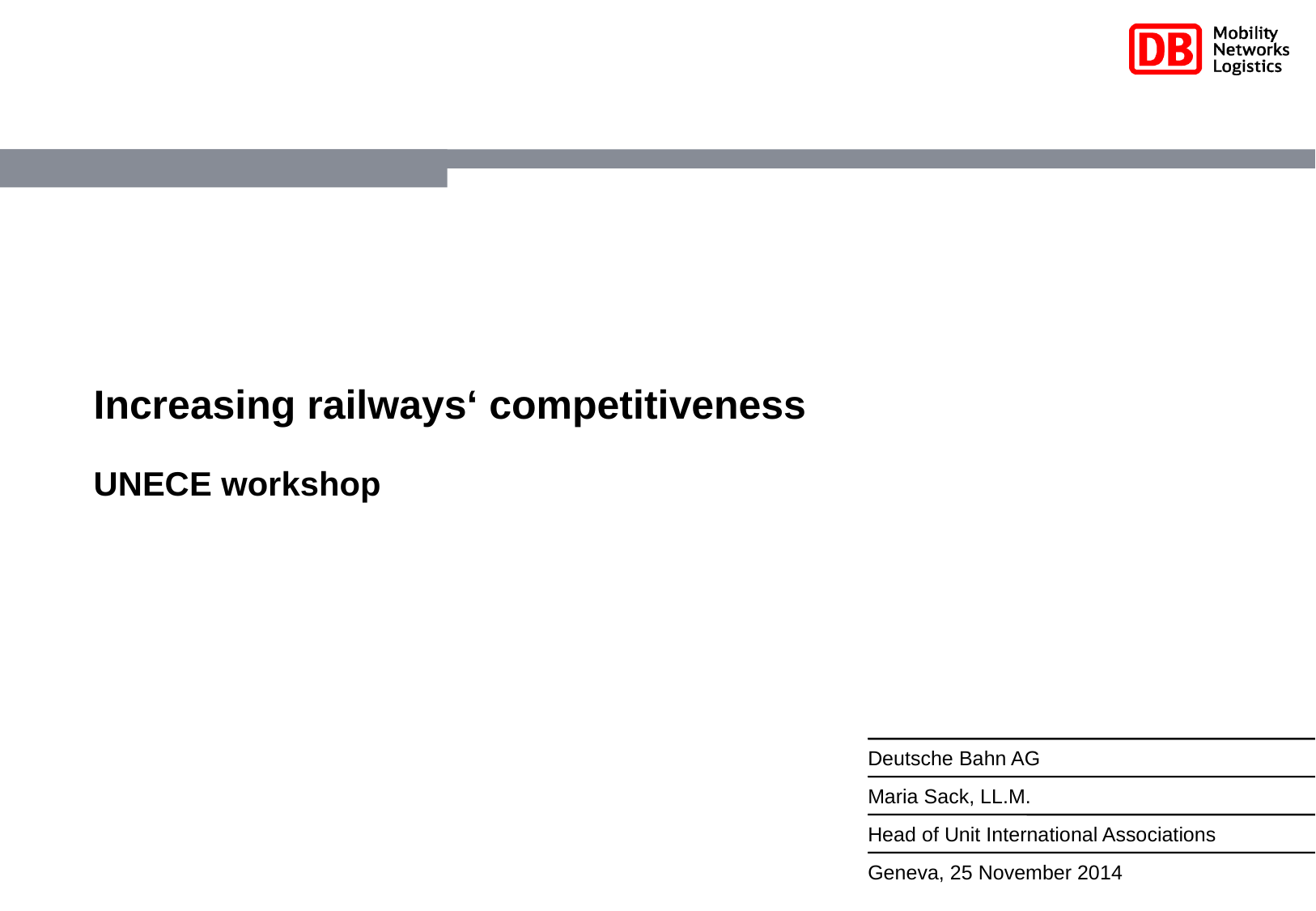

# Increasing railways‘ competitiveness
UNECE workshop
Deutsche Bahn AG
Maria Sack, LL.M.
Head of Unit International Associations
Geneva, 25 November 2014